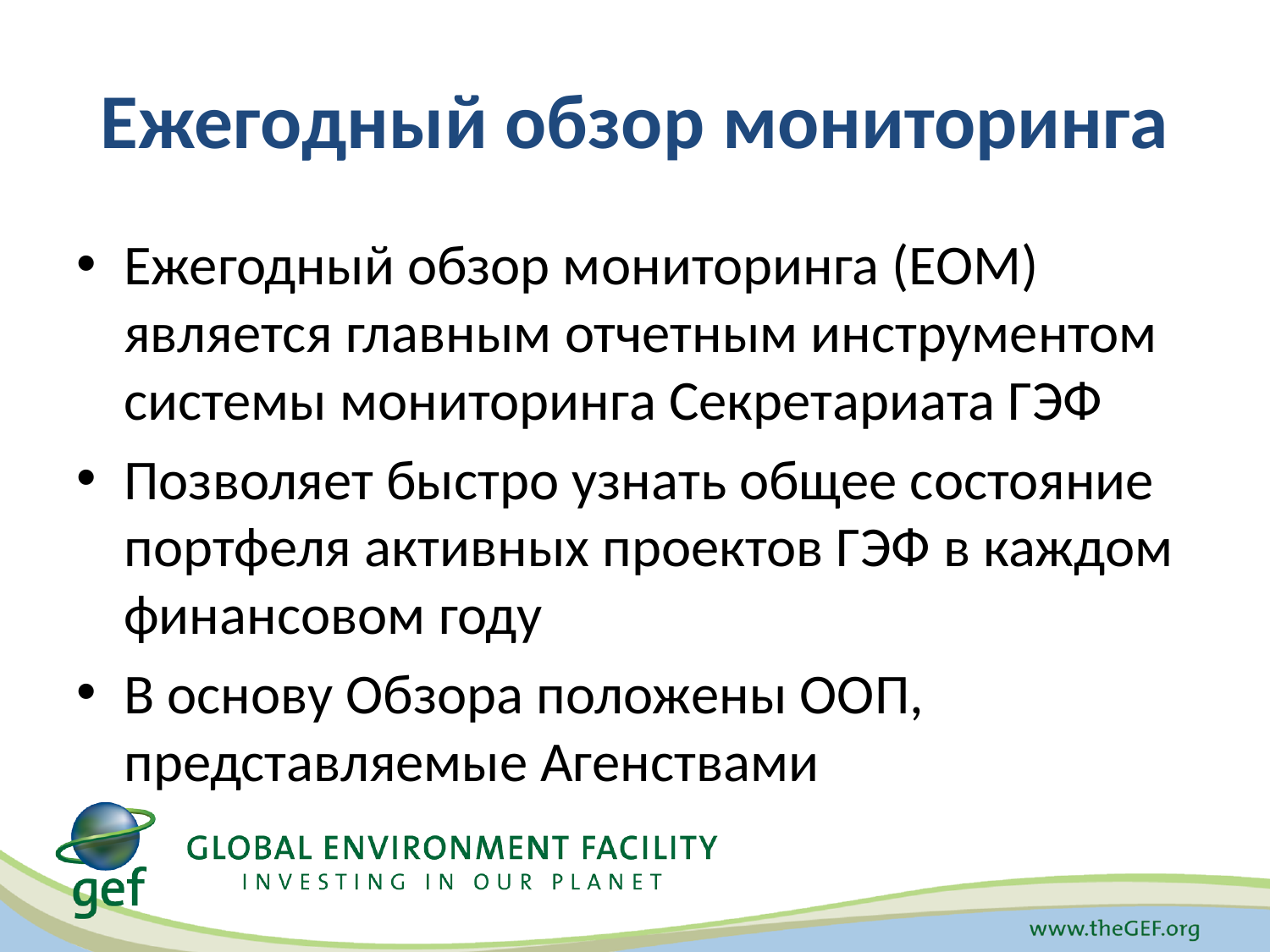

# Ежегодный обзор мониторинга
Ежегодный обзор мониторинга (ЕОМ) является главным отчетным инструментом системы мониторинга Секретариата ГЭФ
Позволяет быстро узнать общее состояние портфеля активных проектов ГЭФ в каждом финансовом году
В основу Обзора положены ООП, представляемые Агенствами